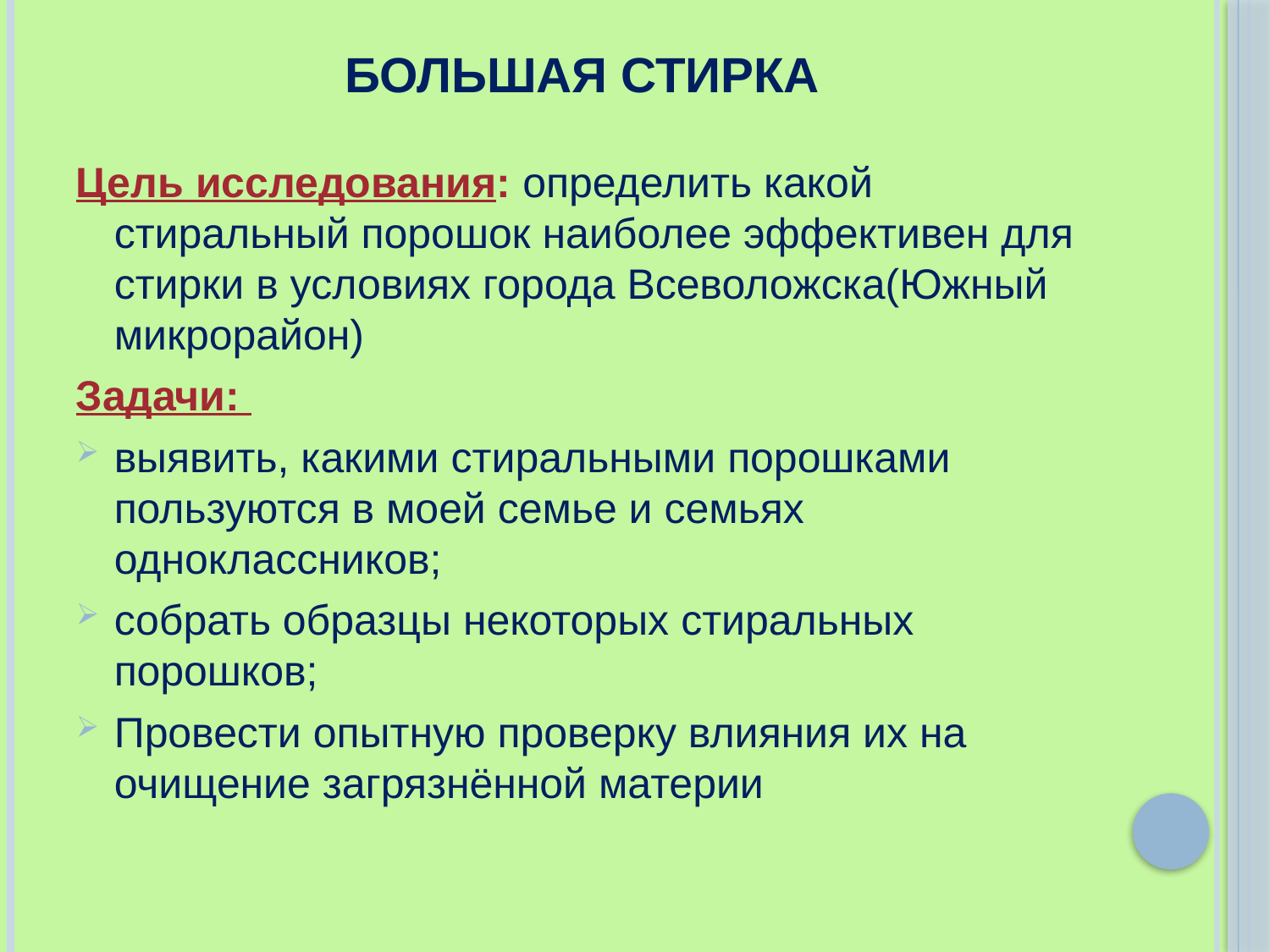

# Большая стирка
Цель исследования: определить какой стиральный порошок наиболее эффективен для стирки в условиях города Всеволожска(Южный микрорайон)
Задачи:
выявить, какими стиральными порошками пользуются в моей семье и семьях одноклассников;
собрать образцы некоторых стиральных порошков;
Провести опытную проверку влияния их на очищение загрязнённой материи